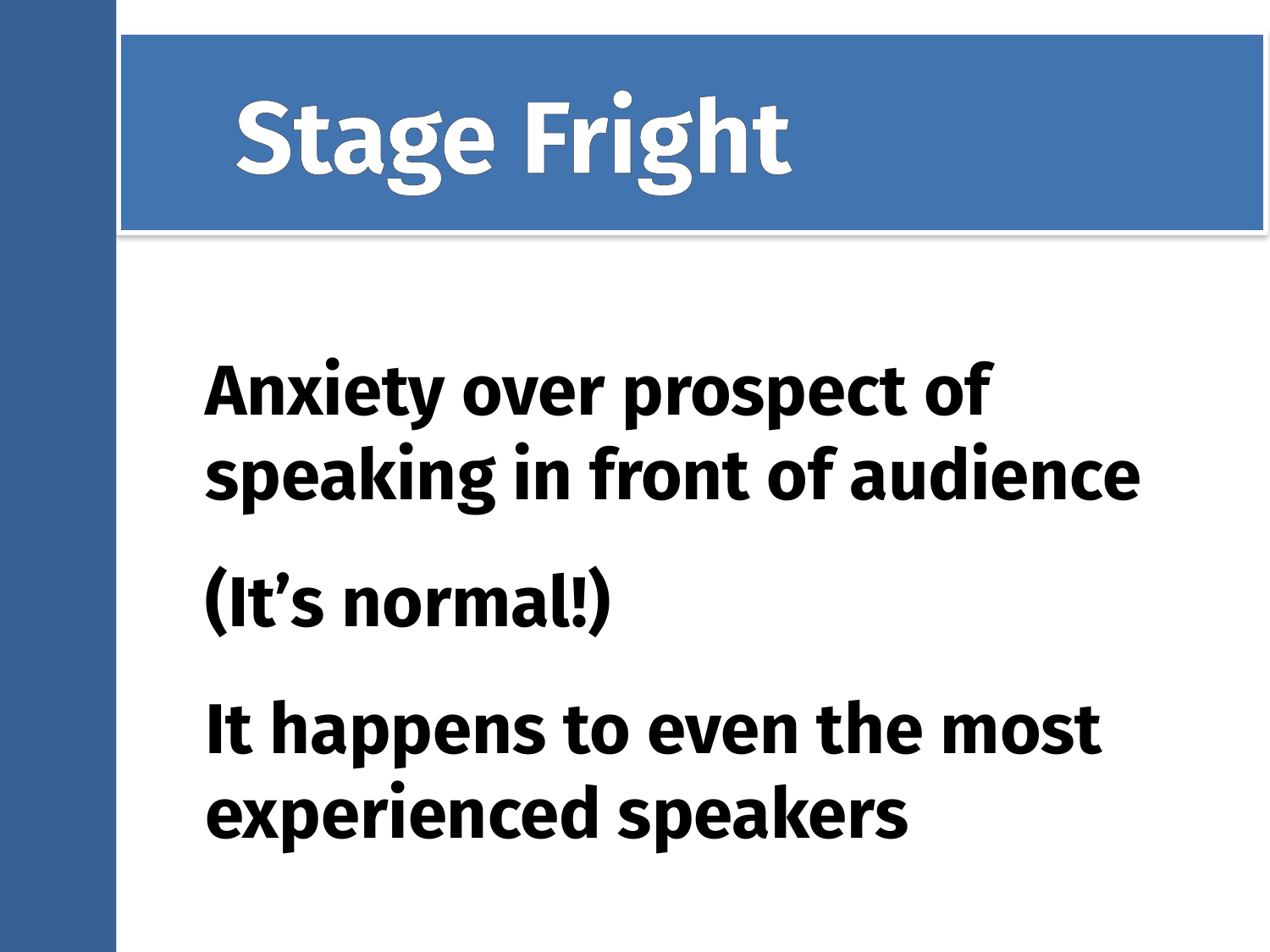

# Stage Fright
Anxiety over prospect of speaking in front of audience
(It’s normal!)
It happens to even the most experienced speakers